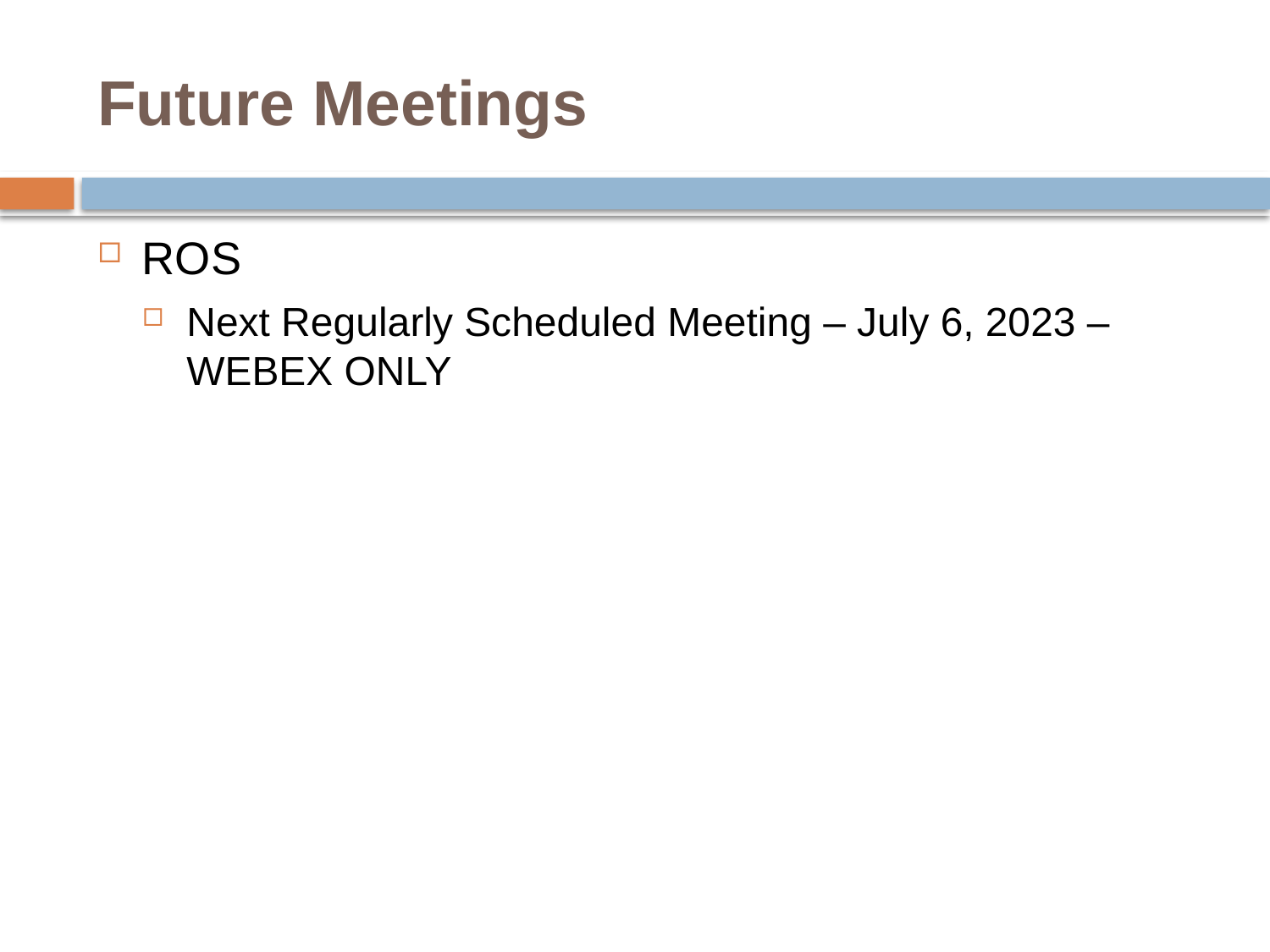

# Future Meetings
ROS
Next Regularly Scheduled Meeting – July 6, 2023 – WEBEX ONLY